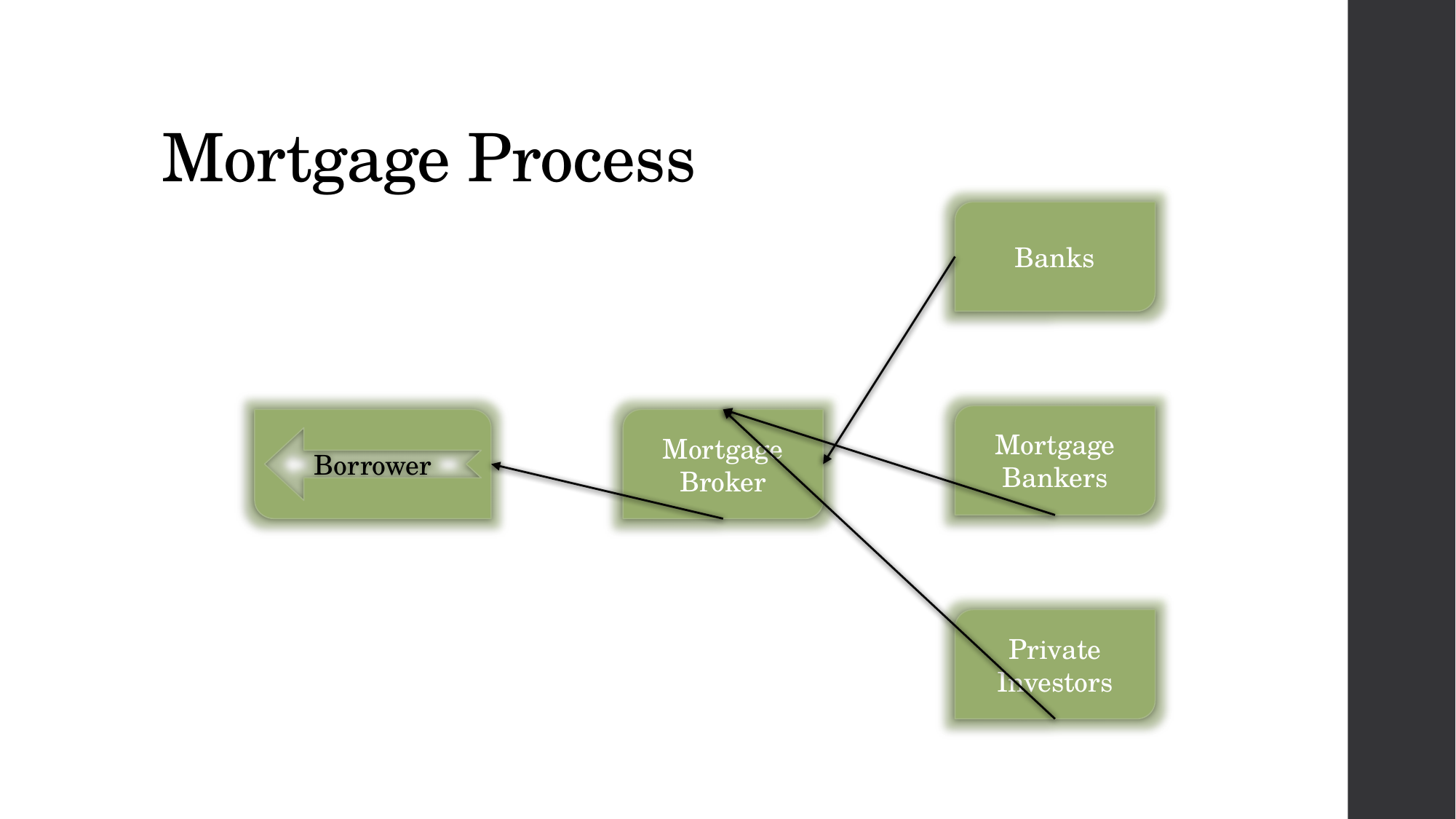

# Mortgage Process
Banks
Mortgage Bankers
Borrower
Mortgage
Broker
Private Investors